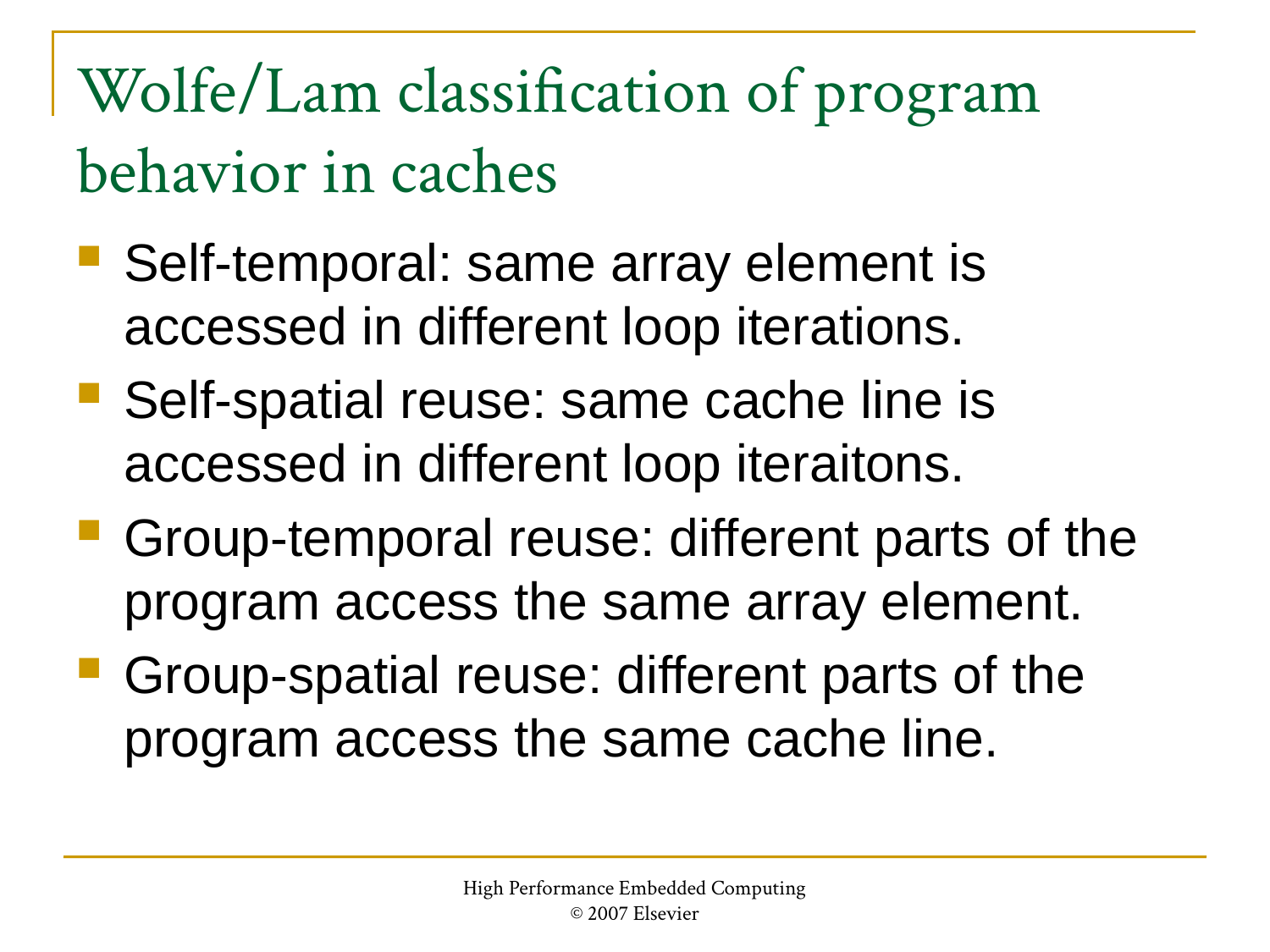

# Wolfe/Lam classification of program behavior in caches
Self-temporal: same array element is accessed in different loop iterations.
Self-spatial reuse: same cache line is accessed in different loop iteraitons.
Group-temporal reuse: different parts of the program access the same array element.
Group-spatial reuse: different parts of the program access the same cache line.
High Performance Embedded Computing
© 2007 Elsevier